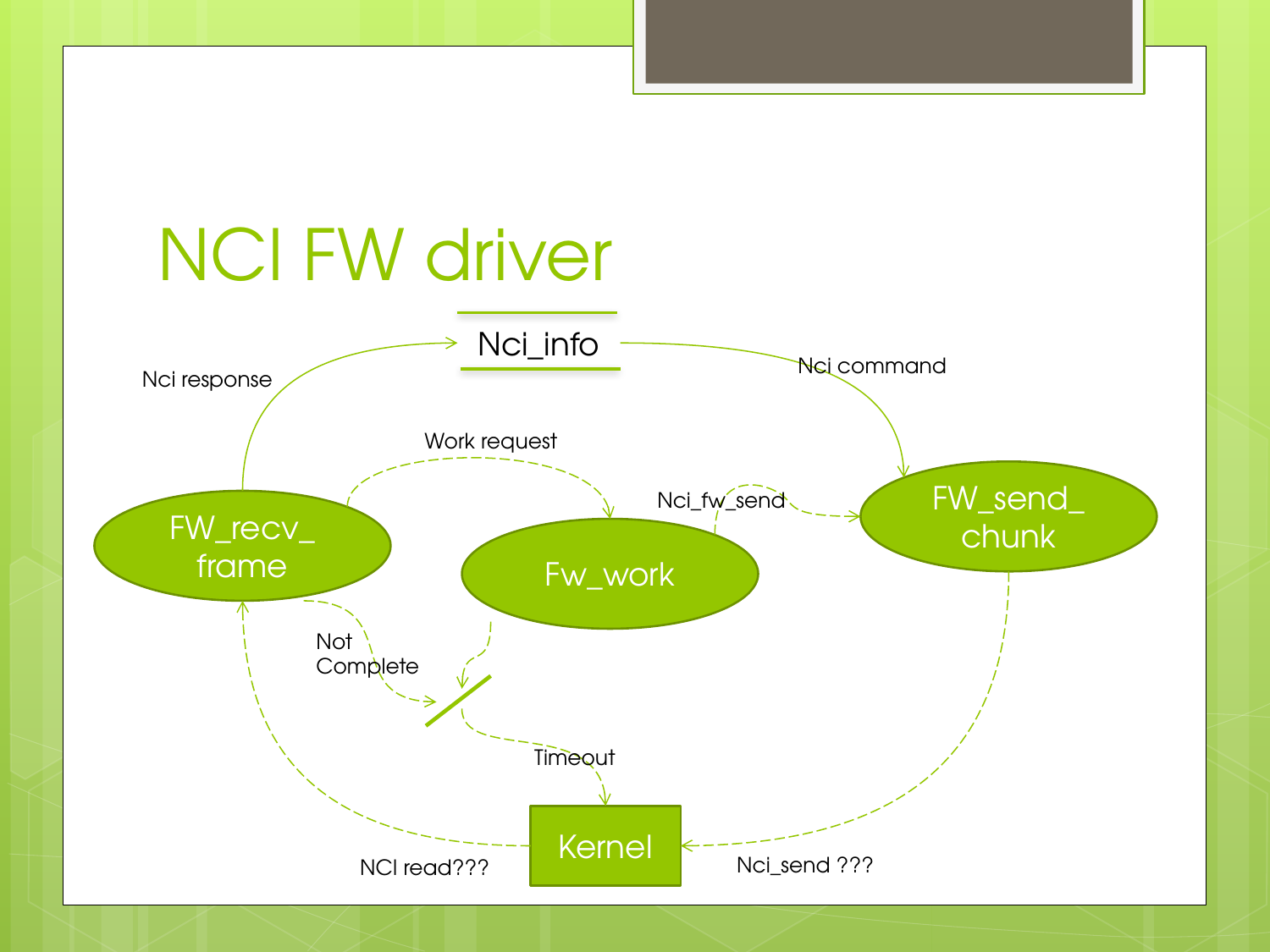

# NCI FW driver
Nci_info
Nci command
Nci response
Work request
FW_send_
chunk
Nci_fw_send
FW_recv_
frame
Fw_work
Not Complete
Timeout
Kernel
Nci_send ???
NCI read???